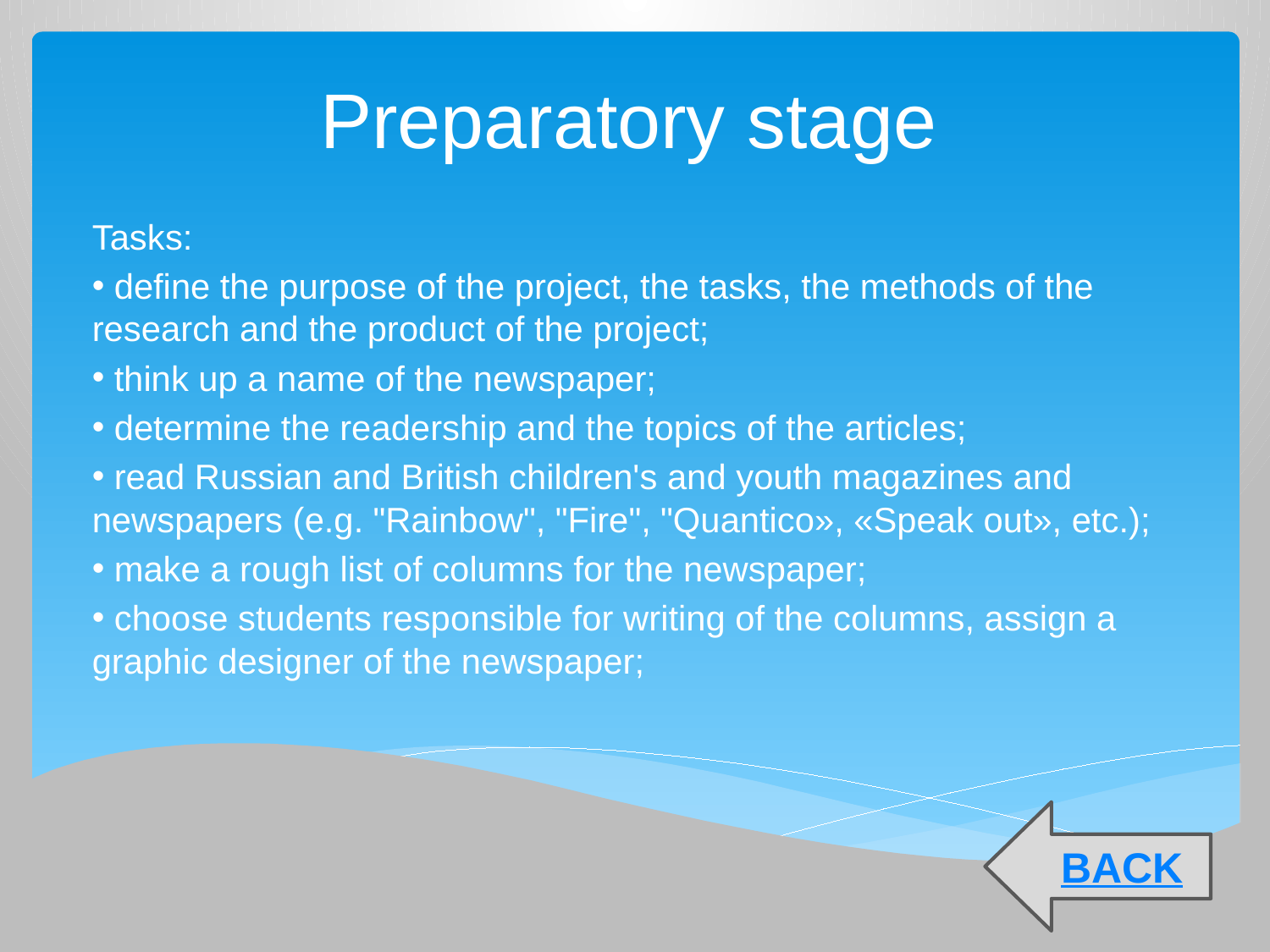

# Preparatory stage
Tasks:
 define the purpose of the project, the tasks, the methods of the research and the product of the project;
 think up a name of the newspaper;
 determine the readership and the topics of the articles;
 read Russian and British children's and youth magazines and newspapers (e.g. "Rainbow", "Fire", "Quantico», «Speak out», etc.);
 make a rough list of columns for the newspaper;
 choose students responsible for writing of the columns, assign a graphic designer of the newspaper;

BACK